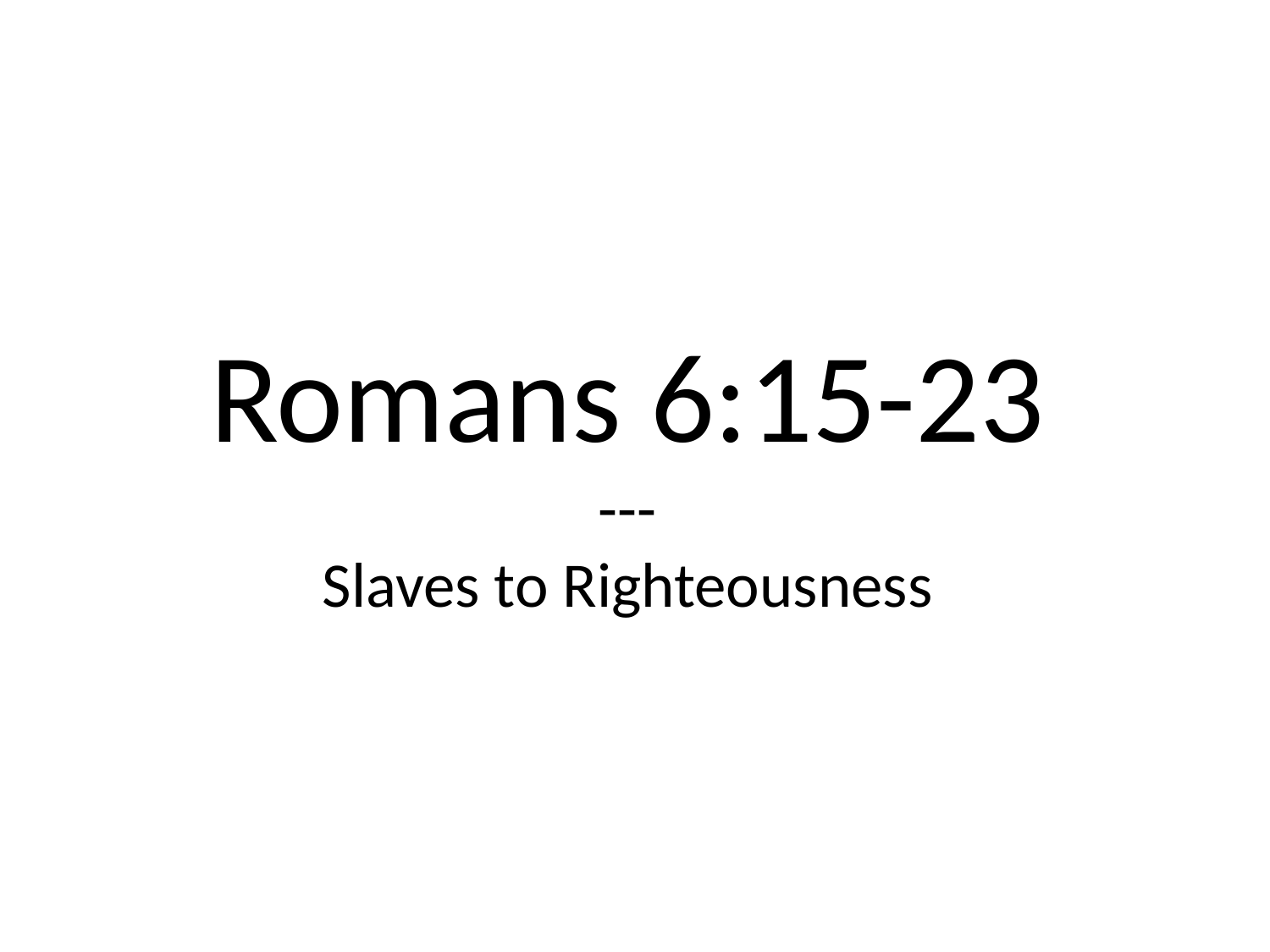

# Romans 6:15-23 --- Slaves to Righteousness